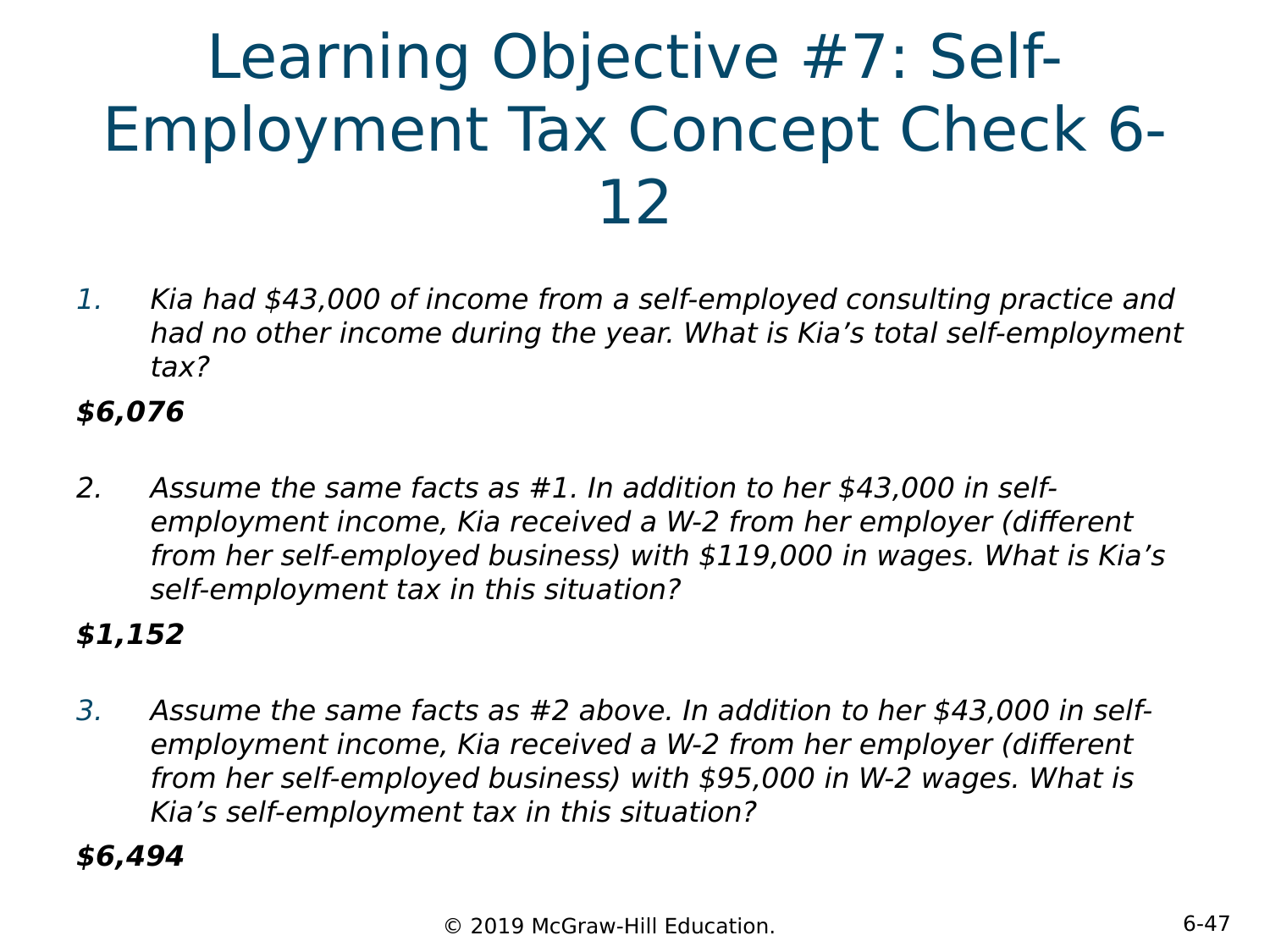

# Learning Objective #7: Self-Employment Tax Concept Check 6-12
Kia had $43,000 of income from a self-employed consulting practice and had no other income during the year. What is Kia’s total self-employment tax?
$6,076
2. 	Assume the same facts as #1. In addition to her $43,000 in self-employment income, Kia received a W-2 from her employer (different from her self-employed business) with $119,000 in wages. What is Kia’s self-employment tax in this situation?
$1,152
Assume the same facts as #2 above. In addition to her $43,000 in self-employment income, Kia received a W-2 from her employer (different from her self-employed business) with $95,000 in W-2 wages. What is Kia’s self-employment tax in this situation?
$6,494